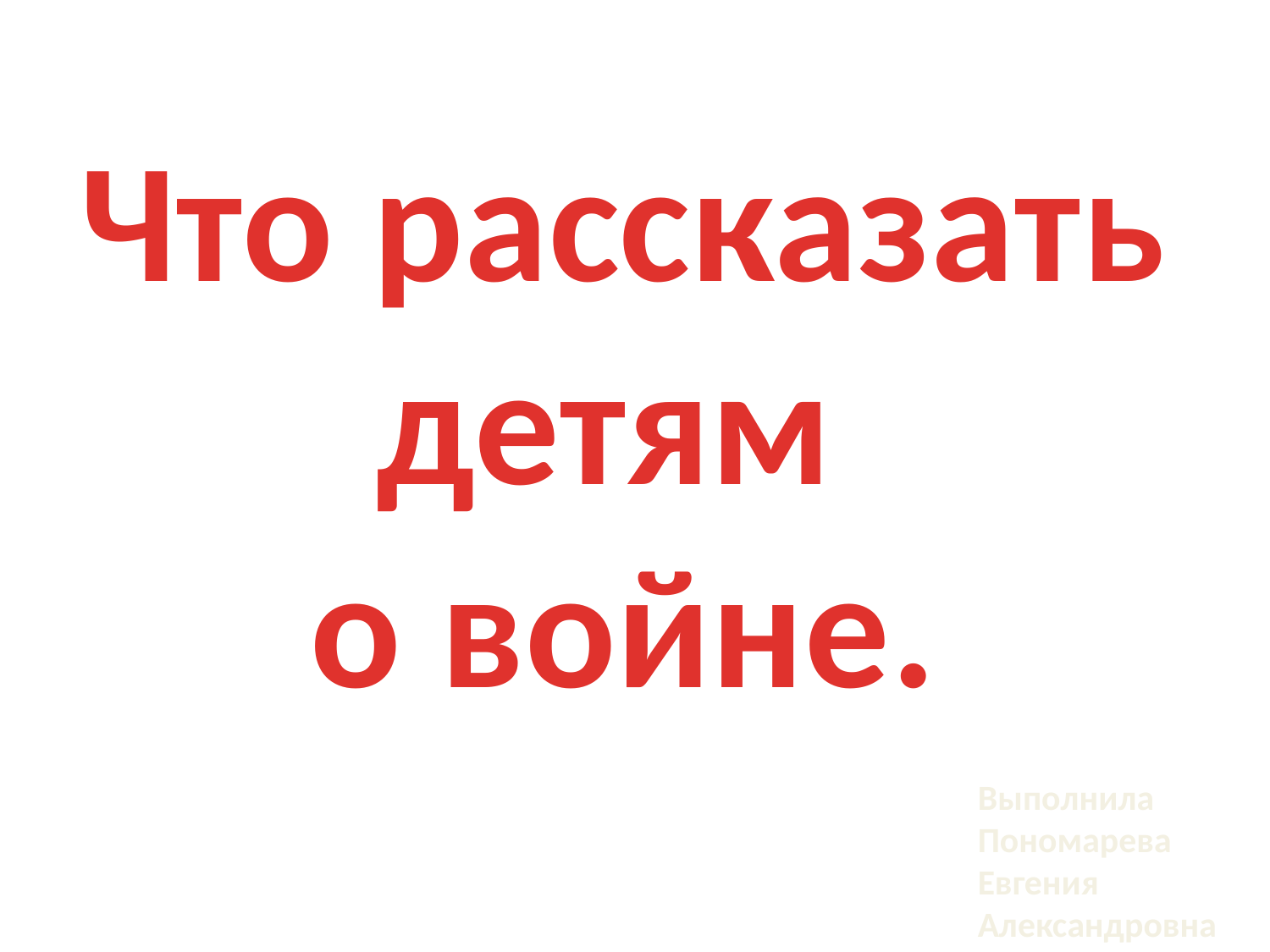

Что рассказать
детям
о войне.
Выполнила
Пономарева
Евгения
Александровна